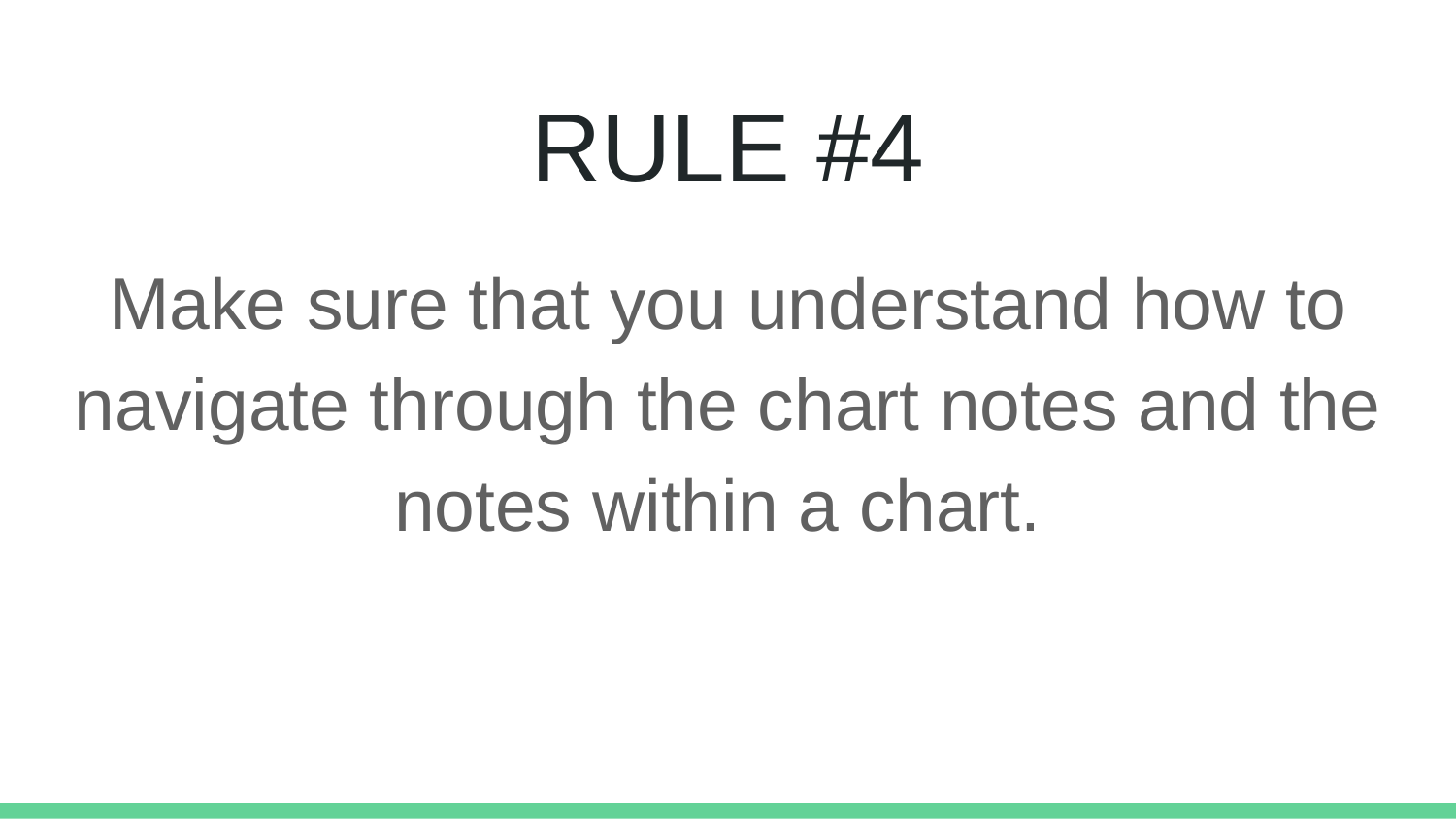

# RULE #4

Make sure that you understand how to navigate through the chart notes and the notes within a chart.